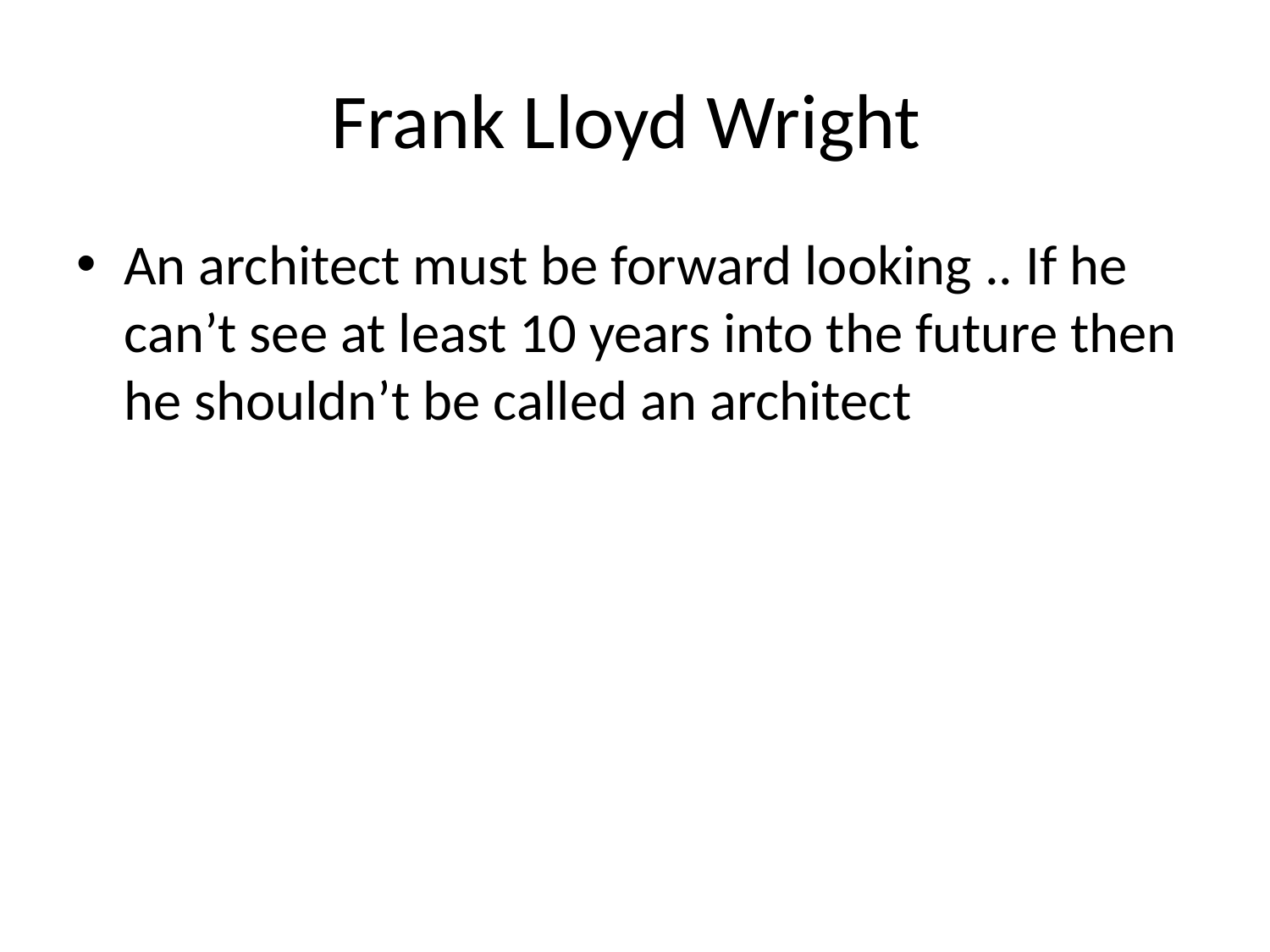

# Frank Lloyd Wright
An architect must be forward looking .. If he can’t see at least 10 years into the future then he shouldn’t be called an architect